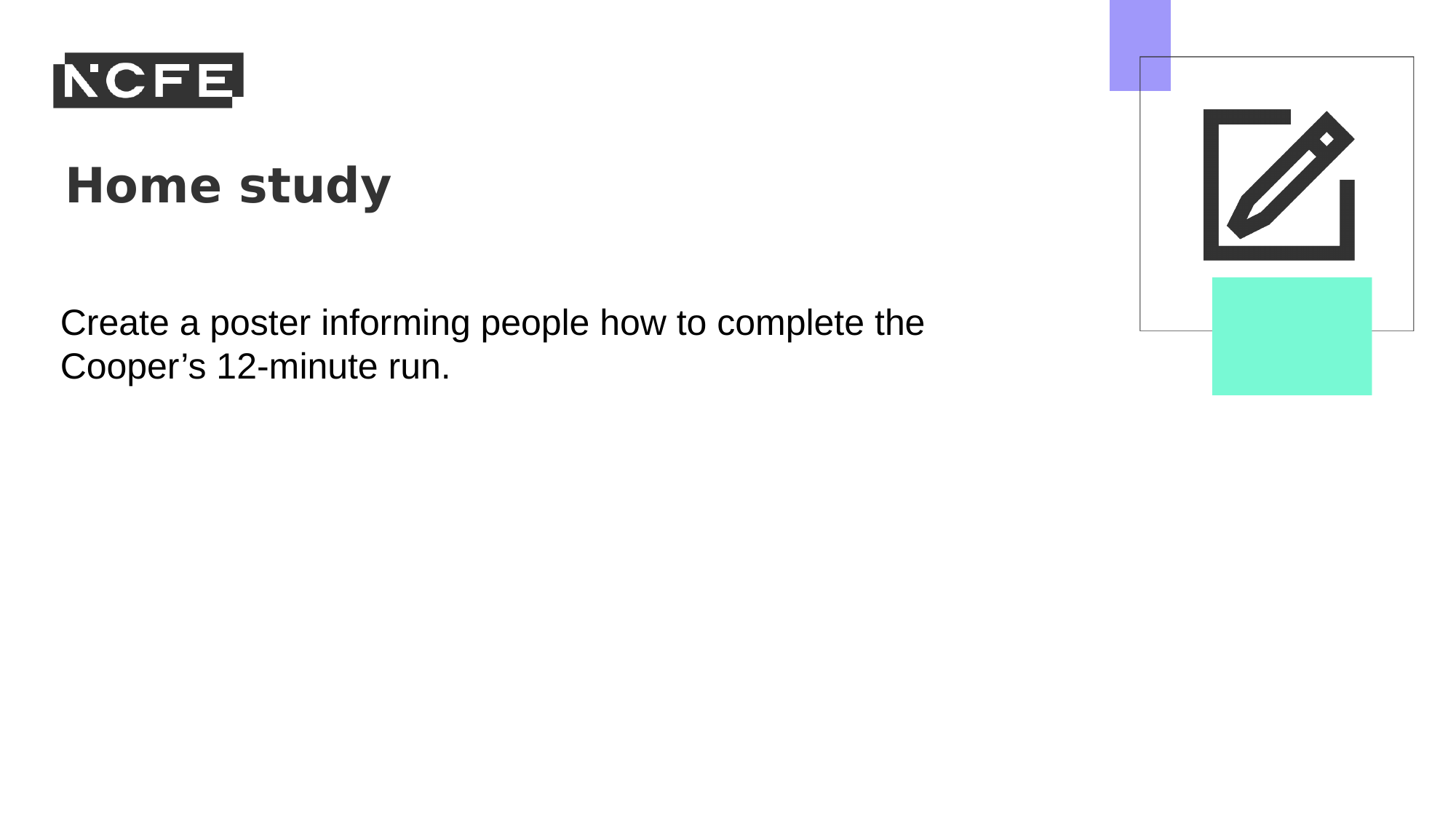

Create a poster informing people how to complete the Cooper’s 12-minute run.